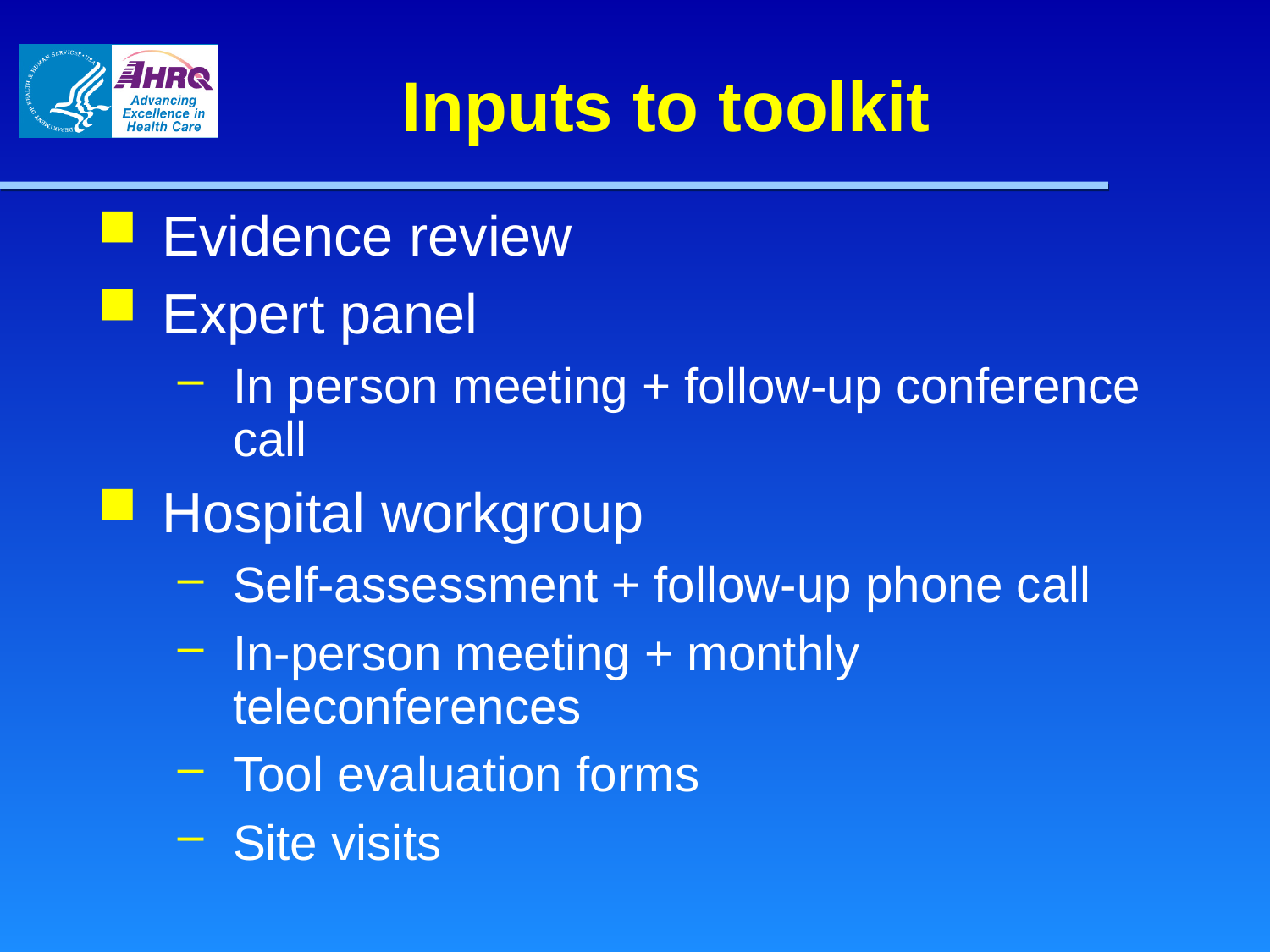

# Inputs to toolkit
Evidence review
Expert panel
In person meeting + follow-up conference call
Hospital workgroup
Self-assessment + follow-up phone call
In-person meeting + monthly teleconferences
Tool evaluation forms
Site visits